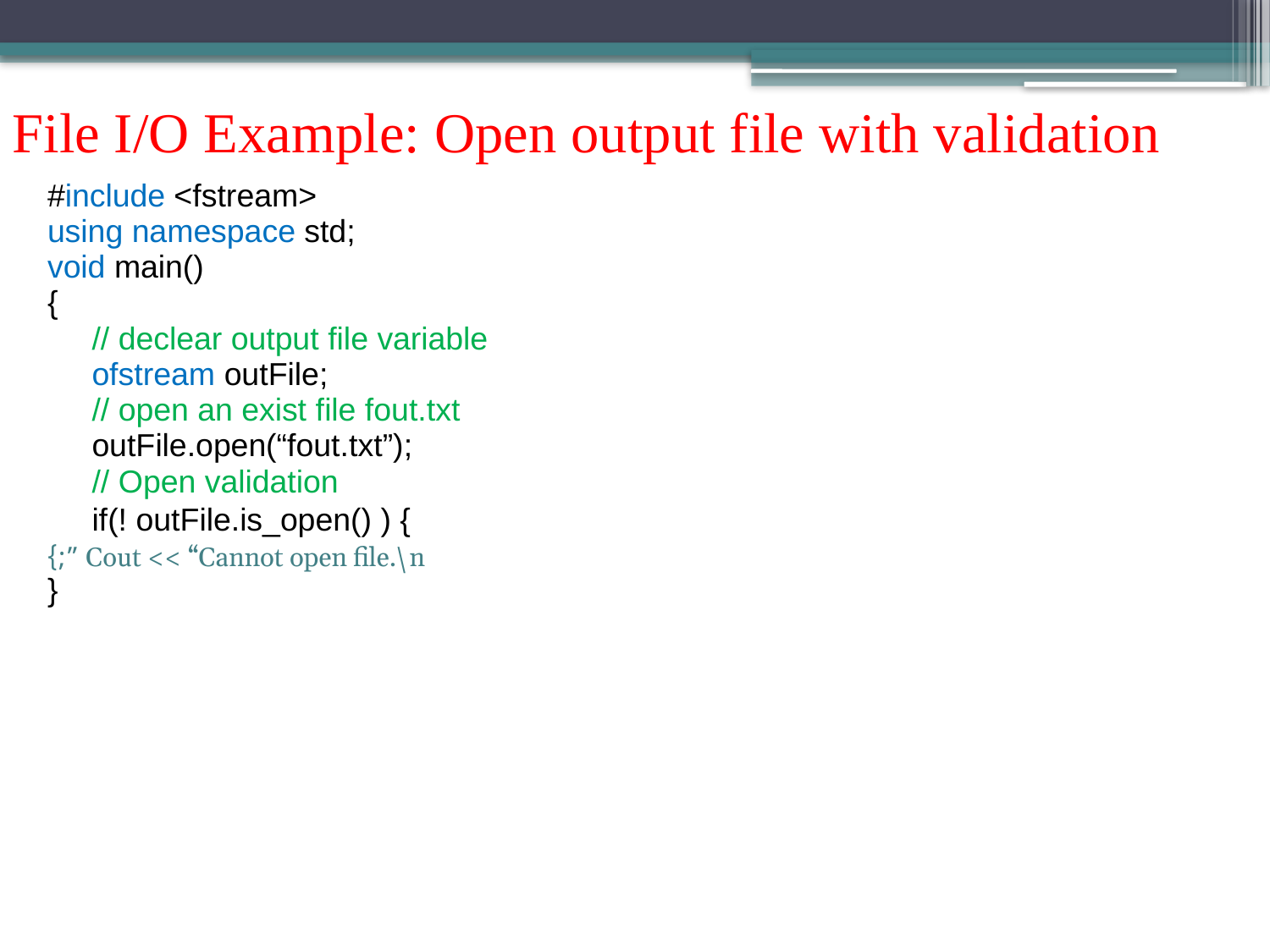

# File I/O Example: Open output file with validation
#include <fstream>
using namespace std;
void main()
{
	// declear output file variable
	ofstream outFile;
	// open an exist file fout.txt
    	outFile.open(“fout.txt”);
	// Open validation
	if(! outFile.is_open() ) {
	Cout << “Cannot open file.\n ”;}
}